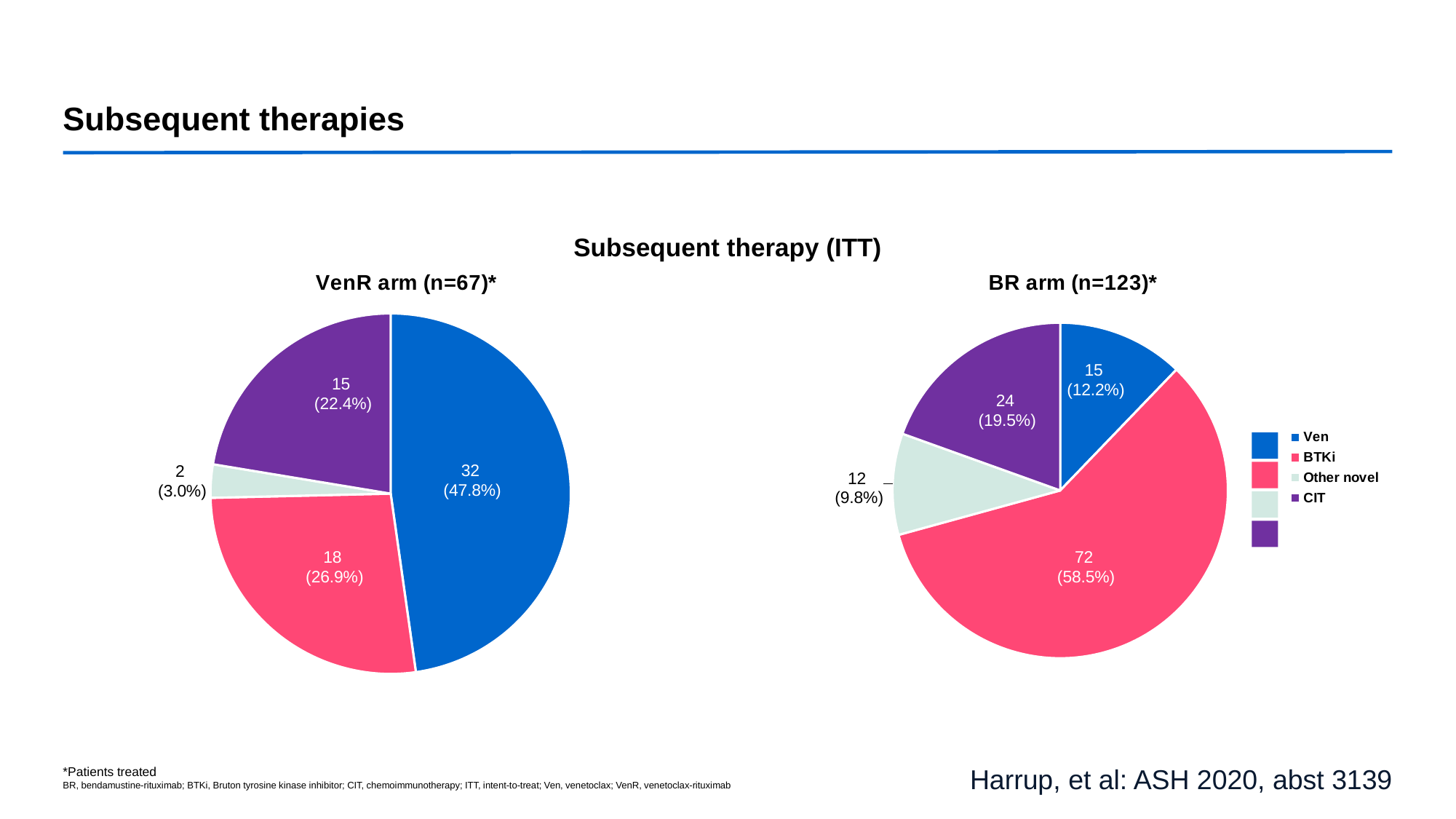

# Subsequent therapies

### Chart: VenR arm (n=67)*

| Category | Subsequent therapy |
|---|---|
|  | None |
| Ven | 32.0 |
| BTKi  | 18.0 |
| Other novel | 2.0 |
| CIT | 15.0 |

### Chart: BR arm (n=123)*

| Category | Subsequent therapy |
|---|---|
|  | None |
| Ven | 15.0 |
| BTKi | 72.0 |
| Other novel | 12.0 |
| CIT | 24.0 |
Subsequent therapy (ITT)

*Patients treated
BR, bendamustine-rituximab; BTKi, Bruton tyrosine kinase inhibitor; CIT, chemoimmunotherapy; ITT, intent-to-treat; Ven, venetoclax; VenR, venetoclax-rituximab
Harrup, et al: ASH 2020, abst 3139